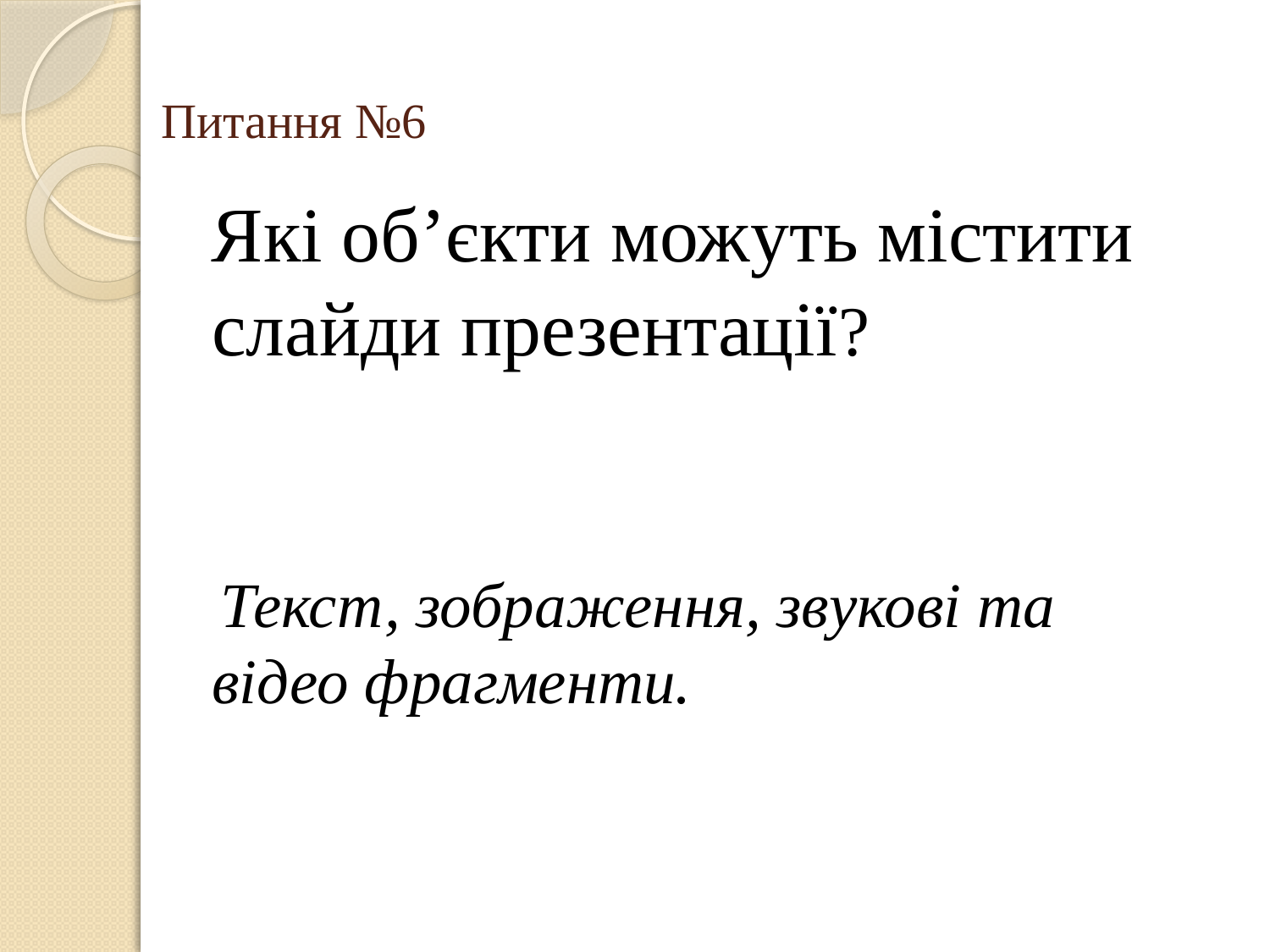

# Питання №6
  Які об’єкти можуть містити слайди презентації?

   Текст, зображення, звукові та відео фрагменти.